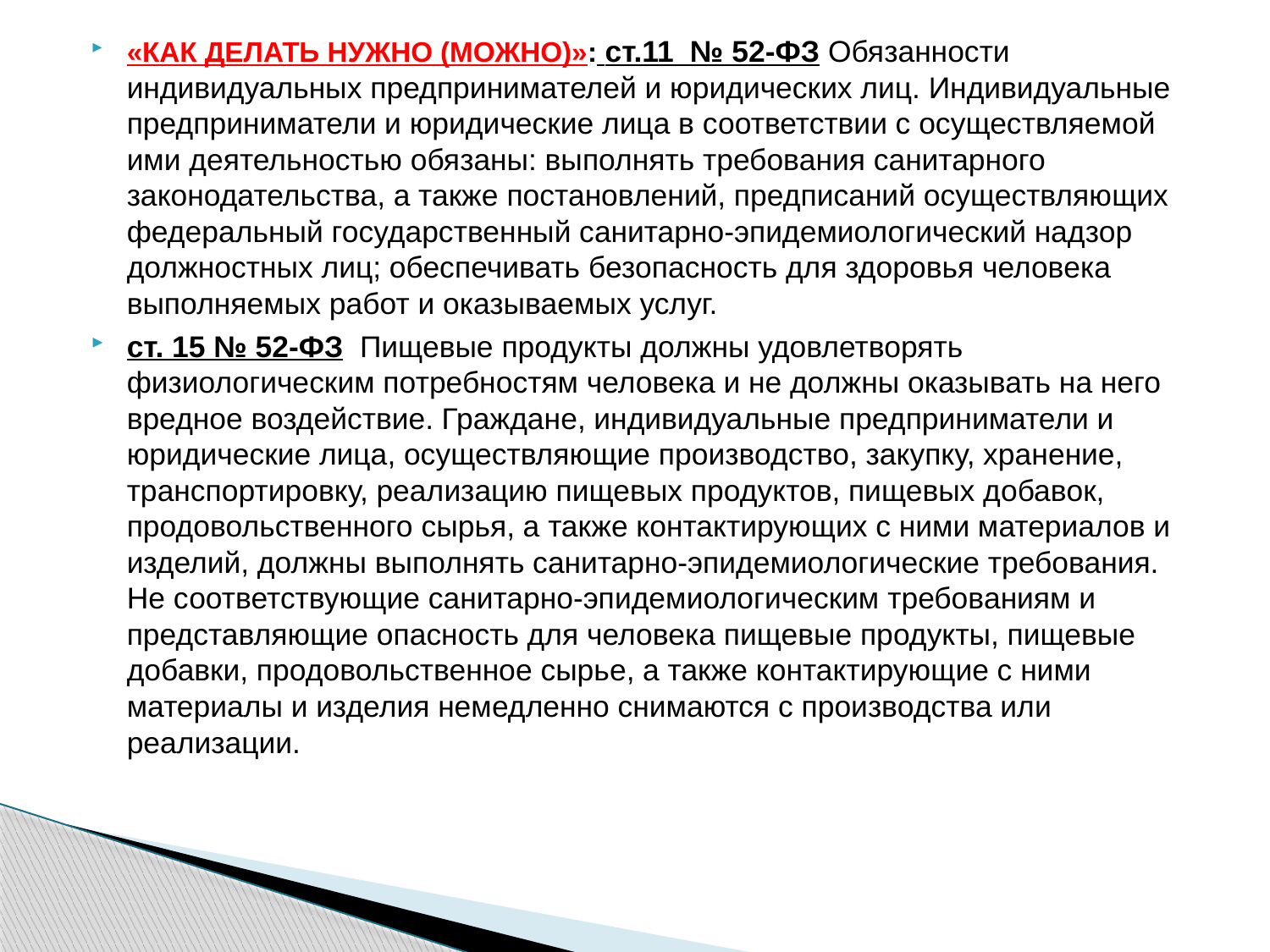

«КАК ДЕЛАТЬ НУЖНО (МОЖНО)»: ст.11  № 52-ФЗ Обязанности индивидуальных предпринимателей и юридических лиц. Индивидуальные предприниматели и юридические лица в соответствии с осуществляемой ими деятельностью обязаны: выполнять требования санитарного законодательства, а также постановлений, предписаний осуществляющих федеральный государственный санитарно-эпидемиологический надзор должностных лиц; обеспечивать безопасность для здоровья человека выполняемых работ и оказываемых услуг.
ст. 15 № 52-ФЗ  Пищевые продукты должны удовлетворять физиологическим потребностям человека и не должны оказывать на него вредное воздействие. Граждане, индивидуальные предприниматели и юридические лица, осуществляющие производство, закупку, хранение, транспортировку, реализацию пищевых продуктов, пищевых добавок, продовольственного сырья, а также контактирующих с ними материалов и изделий, должны выполнять санитарно-эпидемиологические требования. Не соответствующие санитарно-эпидемиологическим требованиям и представляющие опасность для человека пищевые продукты, пищевые добавки, продовольственное сырье, а также контактирующие с ними материалы и изделия немедленно снимаются с производства или реализации.